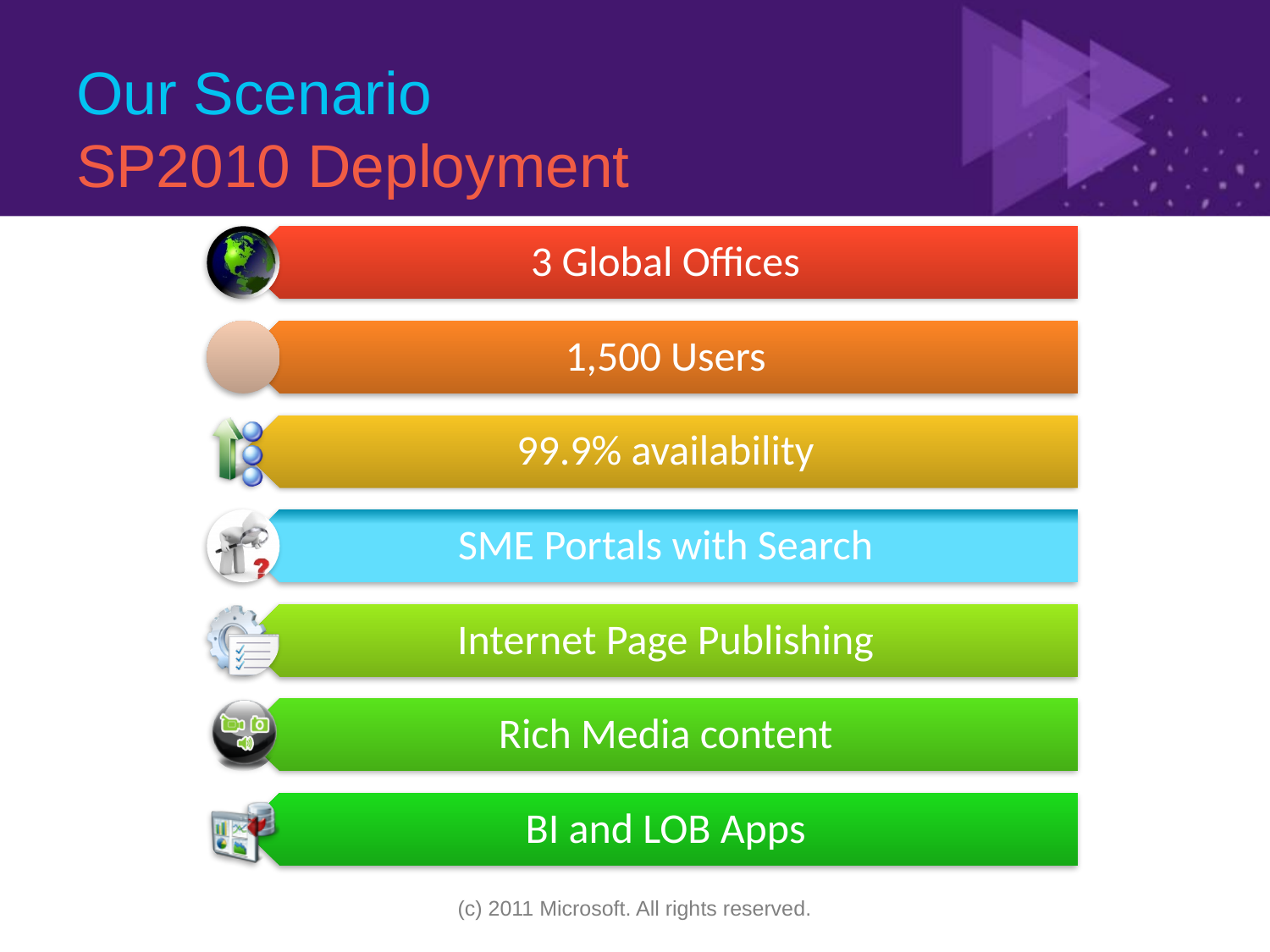

# Our Scenario SP2010 Deployment
3 Global Offices
1,500 Users
99.9% availability
SME Portals with Search
Internet Page Publishing
Rich Media content
BI and LOB Apps
(c) 2011 Microsoft. All rights reserved.